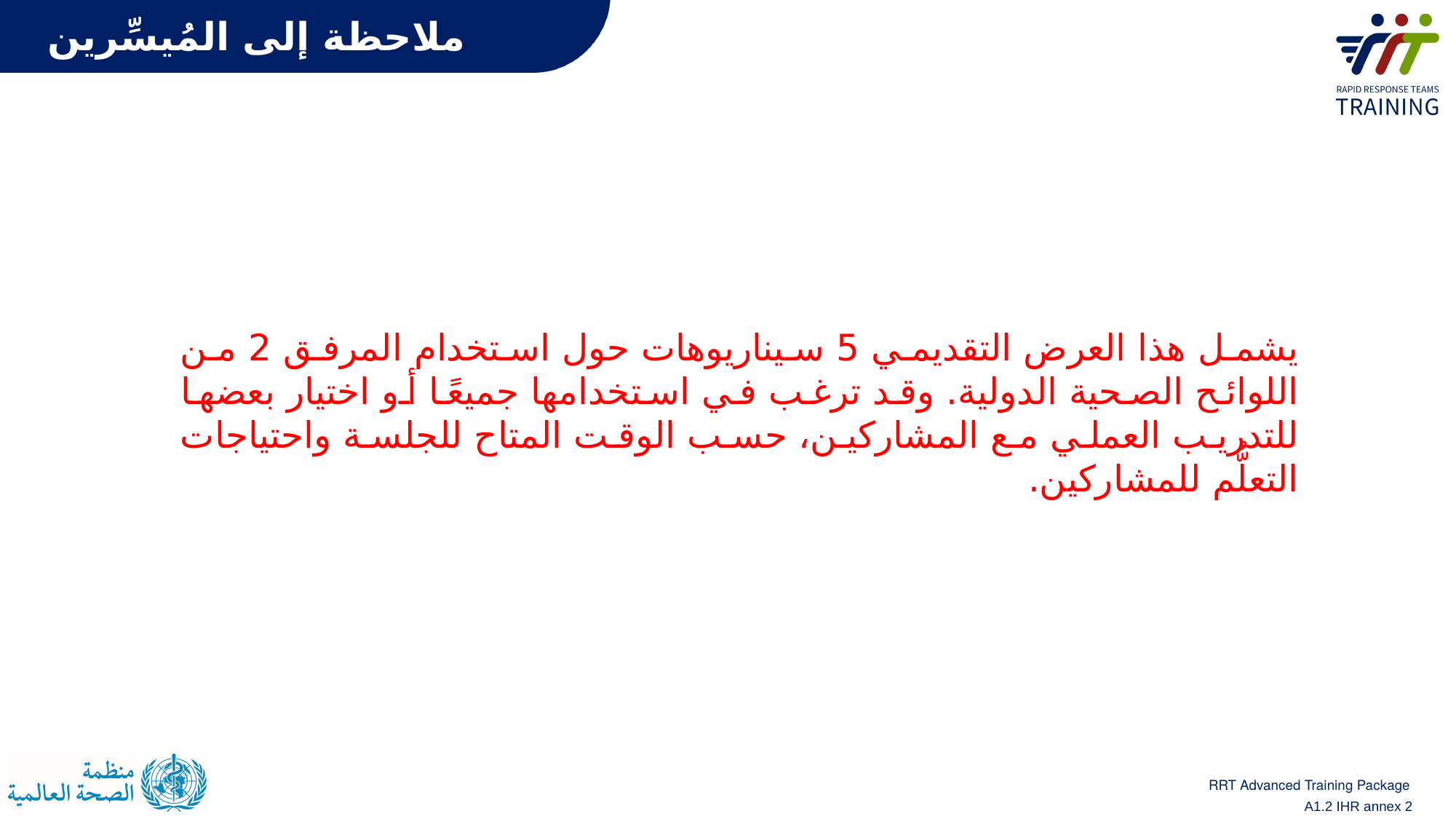

# ملاحظة إلى المُيسِّرين
يشمل هذا العرض التقديمي 5 سيناريوهات حول استخدام المرفق 2 من اللوائح الصحية الدولية. وقد ترغب في استخدامها جميعًا أو اختيار بعضها للتدريب العملي مع المشاركين، حسب الوقت المتاح للجلسة واحتياجات التعلُّم للمشاركين.